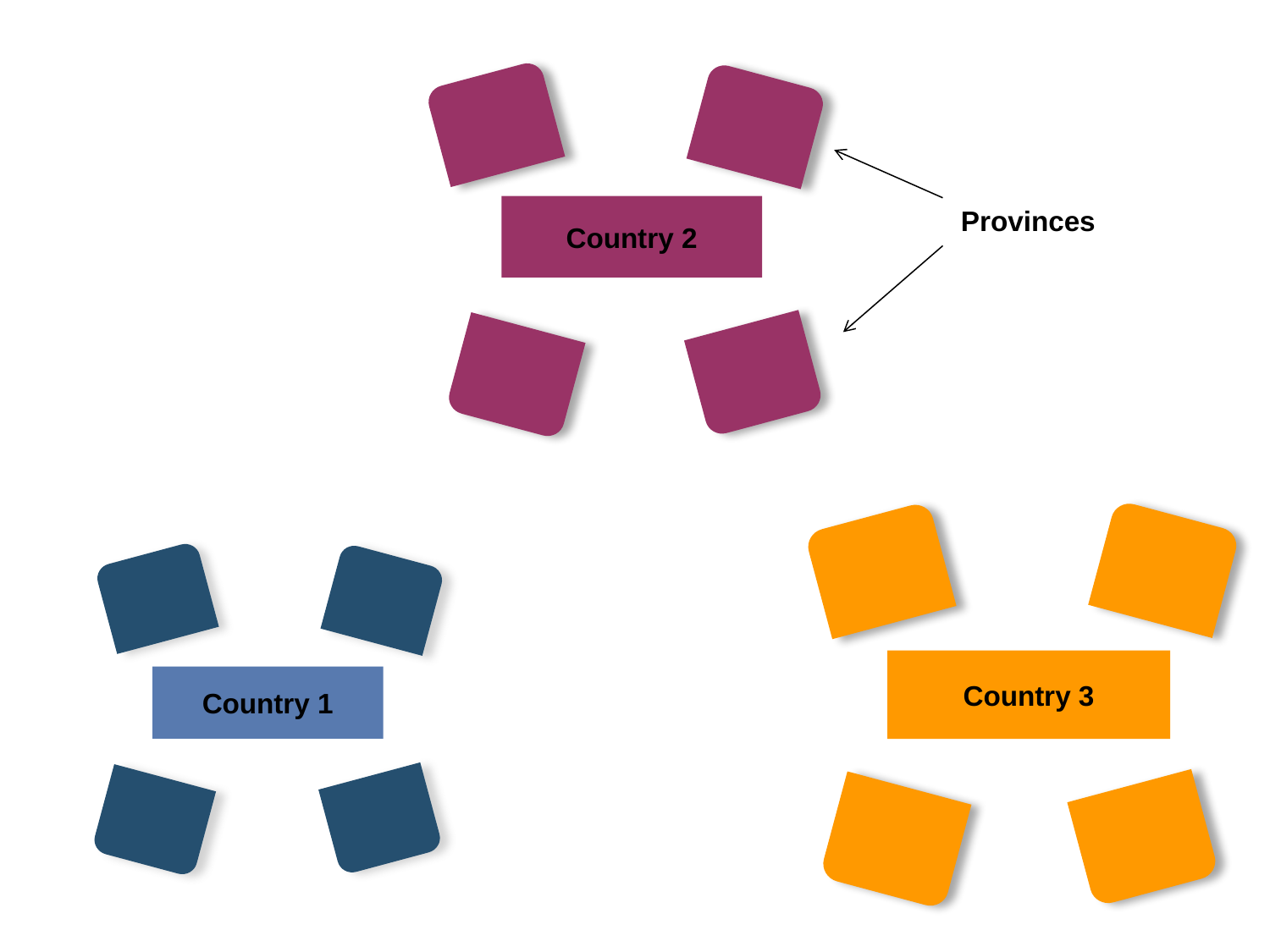

Country 2

Provinces

Country 3

Country 1